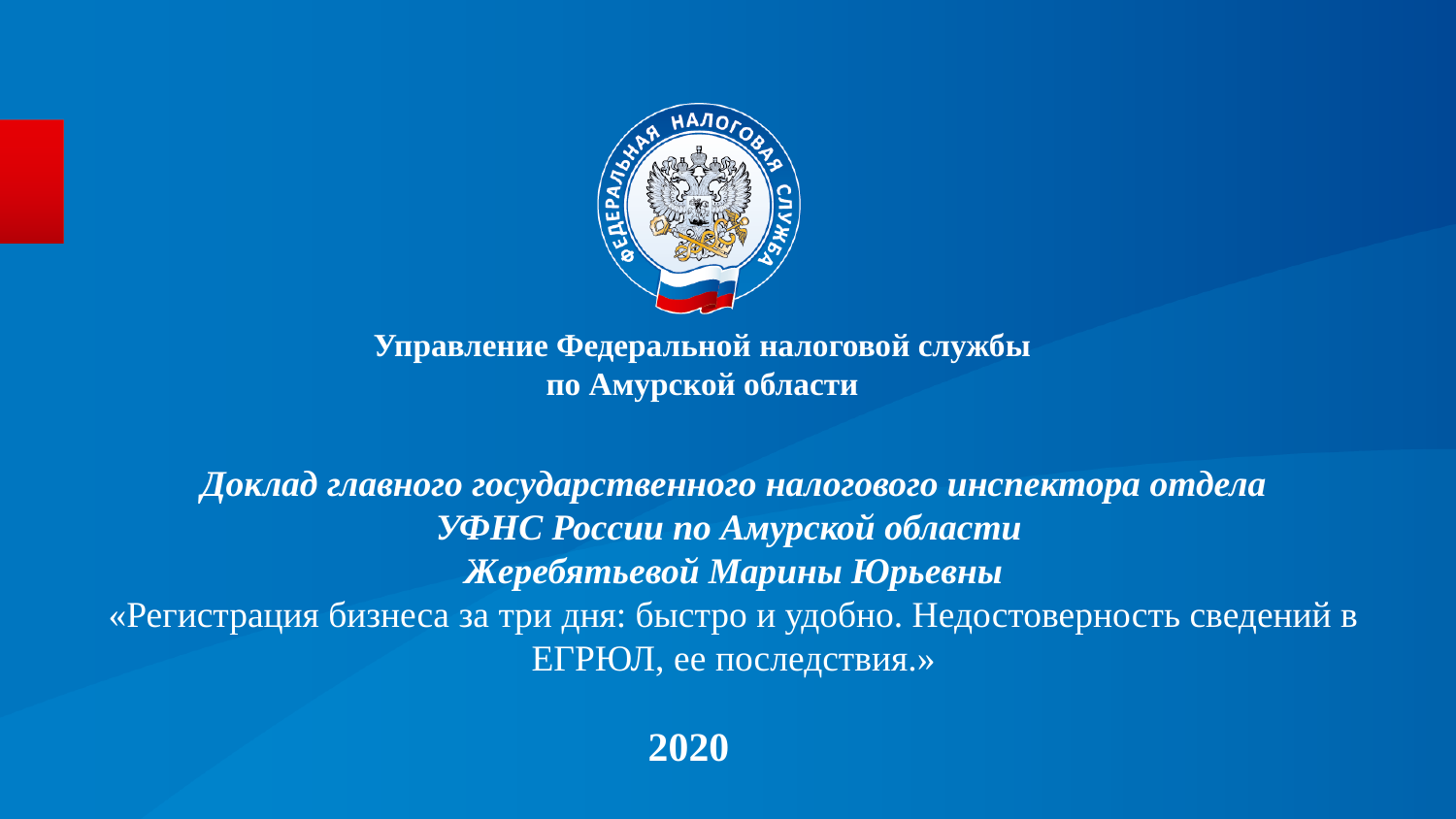

Управление Федеральной налоговой службы
по Амурской области
# Доклад главного государственного налогового инспектора отдела УФНС России по Амурской области Жеребятьевой Марины Юрьевны «Регистрация бизнеса за три дня: быстро и удобно. Недостоверность сведений в ЕГРЮЛ, ее последствия.»
2020